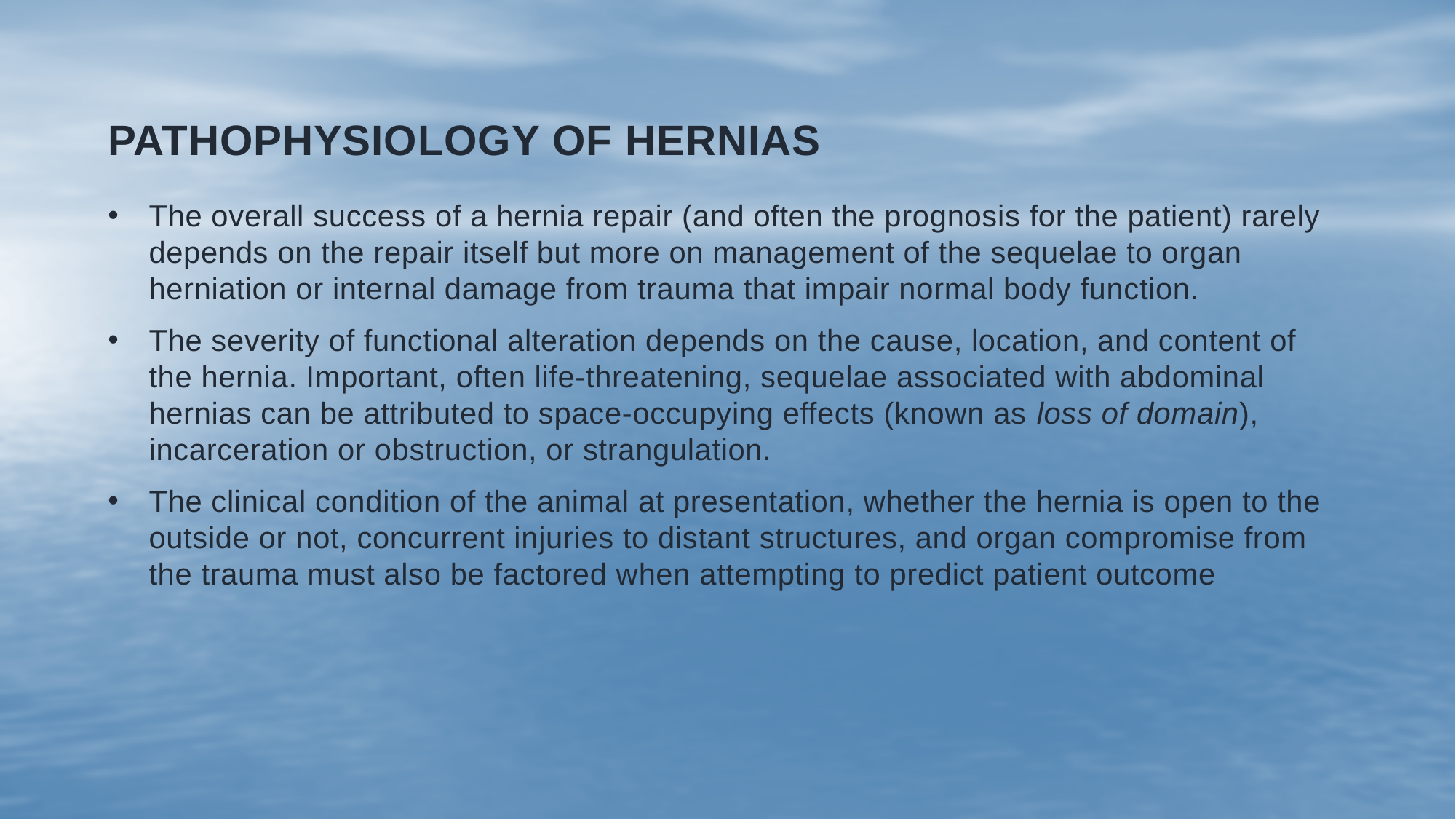

# Pathophysiology of hernias
The overall success of a hernia repair (and often the prognosis for the patient) rarely depends on the repair itself but more on management of the sequelae to organ herniation or internal damage from trauma that impair normal body function.
The severity of functional alteration depends on the cause, location, and content of the hernia. Important, often life-threatening, sequelae associated with abdominal hernias can be attributed to space-occupying effects (known as loss of domain), incarceration or obstruction, or strangulation.
The clinical condition of the animal at presentation, whether the hernia is open to the outside or not, concurrent injuries to distant structures, and organ compromise from the trauma must also be factored when attempting to predict patient outcome